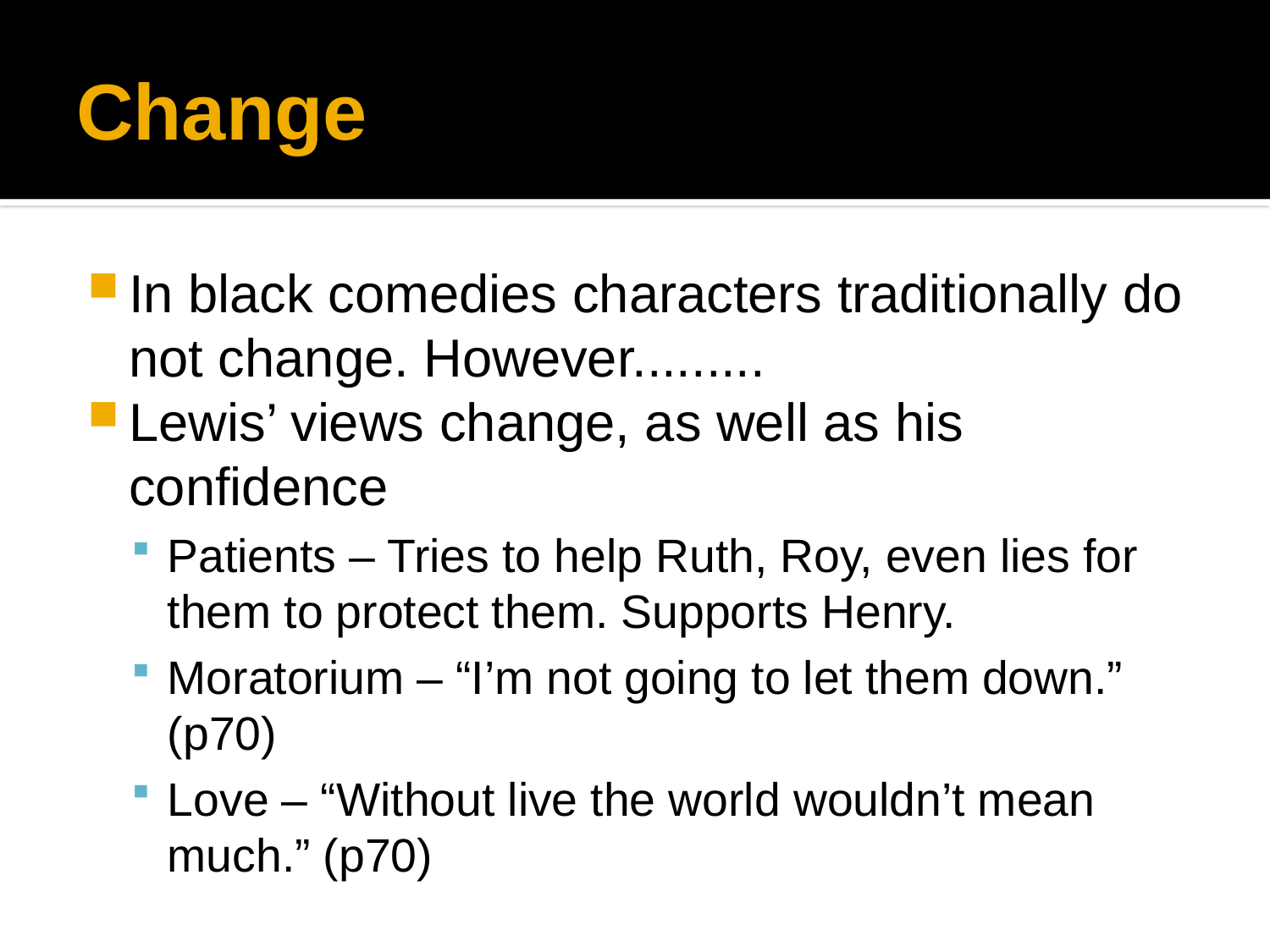

# Change
In black comedies characters traditionally do not change. However.........
Lewis’ views change, as well as his confidence
Patients – Tries to help Ruth, Roy, even lies for them to protect them. Supports Henry.
Moratorium – “I’m not going to let them down.” (p70)
Love – “Without live the world wouldn’t mean much.” (p70)